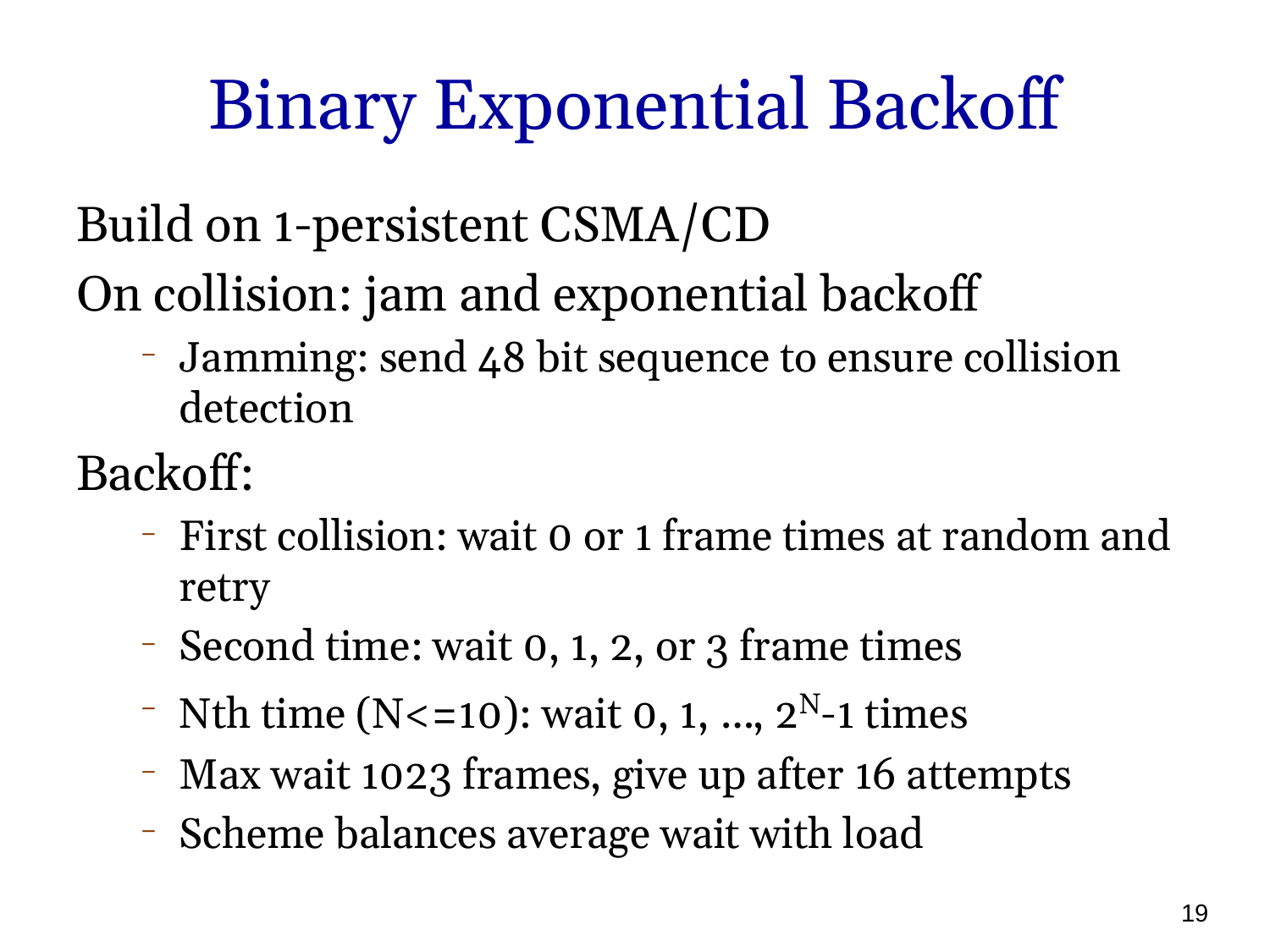

# Binary Exponential Backoff
Build on 1-persistent CSMA/CD
On collision: jam and exponential backoff
Jamming: send 48 bit sequence to ensure collision detection
Backoff:
First collision: wait 0 or 1 frame times at random and retry
Second time: wait 0, 1, 2, or 3 frame times
Nth time (N<=10): wait 0, 1, …, 2N-1 times
Max wait 1023 frames, give up after 16 attempts
Scheme balances average wait with load
 19